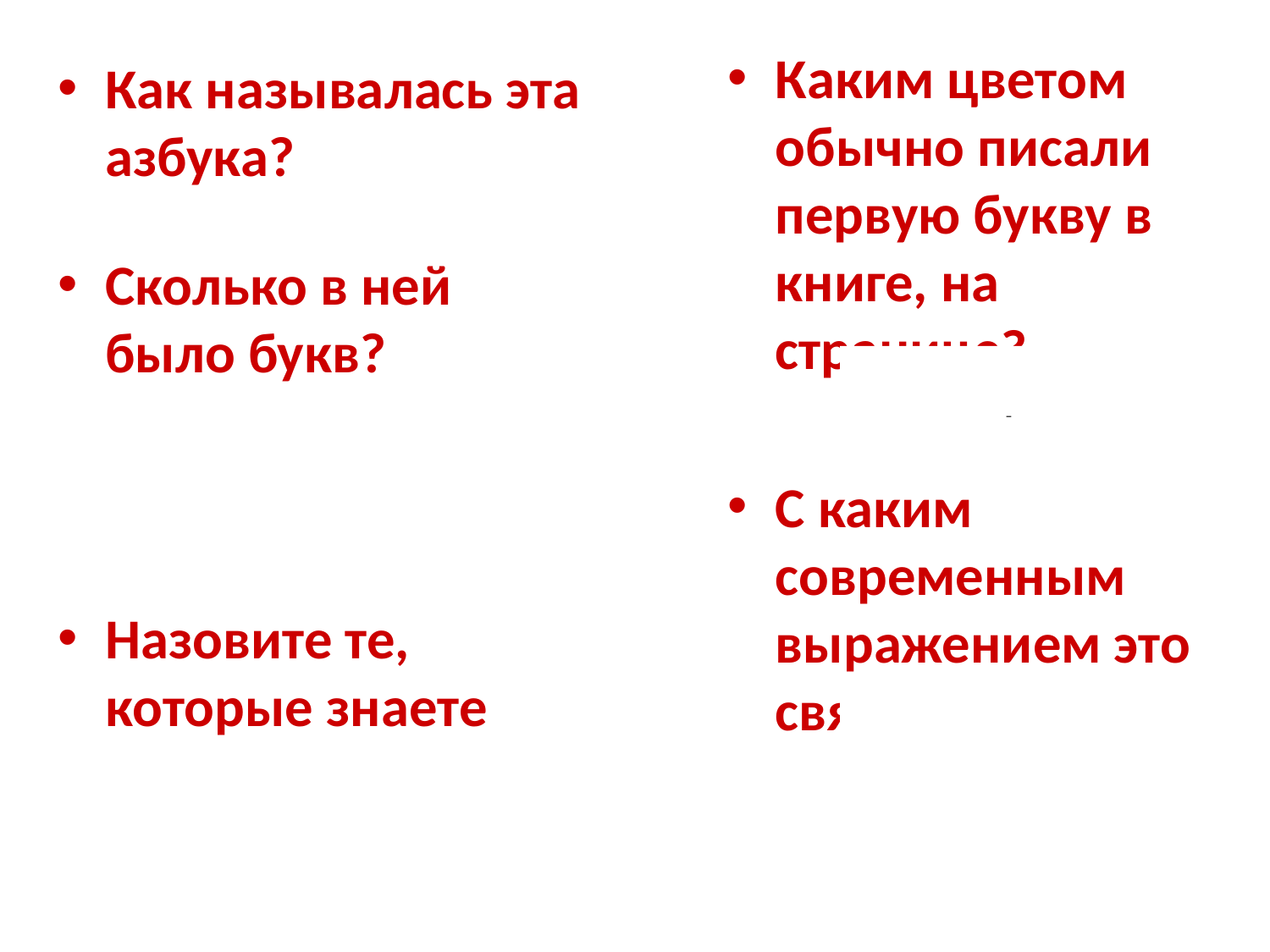

Каким цветом обычно писали первую букву в книге, на странице?

С каким современным выражением это связано?

Как называлась эта азбука?

Сколько в ней было букв?

Назовите те, которые знаете

Кириллица

Красным
Состав первоначальной кириллической азбуки неизвестен; «классическая» старославянская кириллица  состояла из 43 букв

С красной строки
Аз, буки, веди...